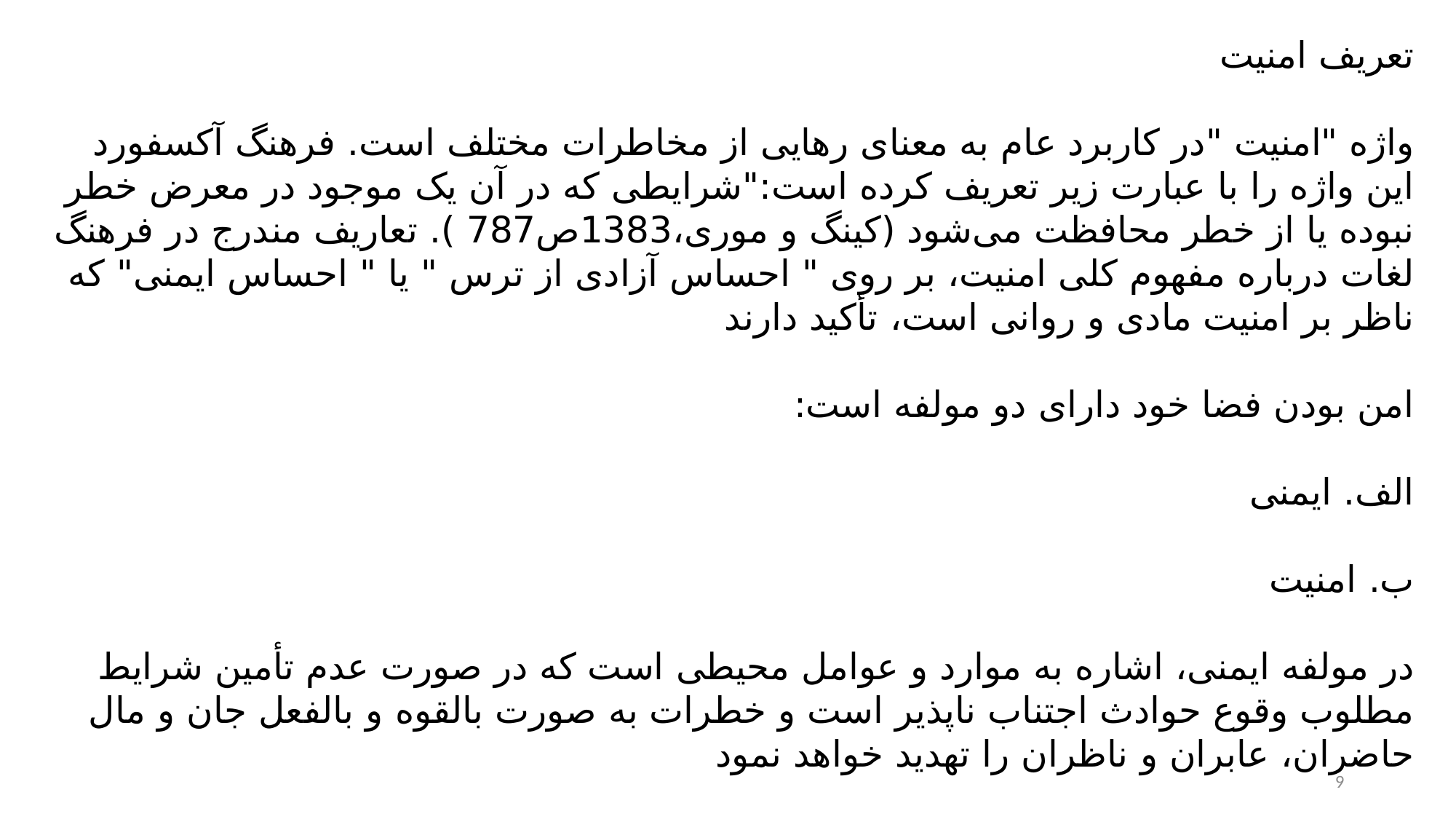

تعریف امنیت

واژه "امنیت "در کاربرد عام به معنای رهایی از مخاطرات مختلف است. فرهنگ آکسفورد این واژه را با عبارت زیر تعریف کرده است:"شرایطی که در آن یک موجود در معرض خطر نبوده یا از خطر محافظت می‌شود (کینگ و موری،1383ص787 ). تعاریف مندرج در فرهنگ لغات درباره مفهوم کلی امنیت، بر روی " احساس آزادی از ترس " یا " احساس ایمنی" که ناظر بر امنیت مادی و روانی است، تأکید دارند

امن بودن فضا خود دارای دو مولفه است:

الف. ایمنی

ب. امنیت

در مولفه ایمنی، اشاره به موارد و عوامل محیطی است که در صورت عدم تأمین شرایط مطلوب وقوع حوادث اجتناب ناپذیر است و خطرات به صورت بالقوه و بالفعل جان و مال حاضران، عابران و ناظران را تهدید خواهد نمود
9